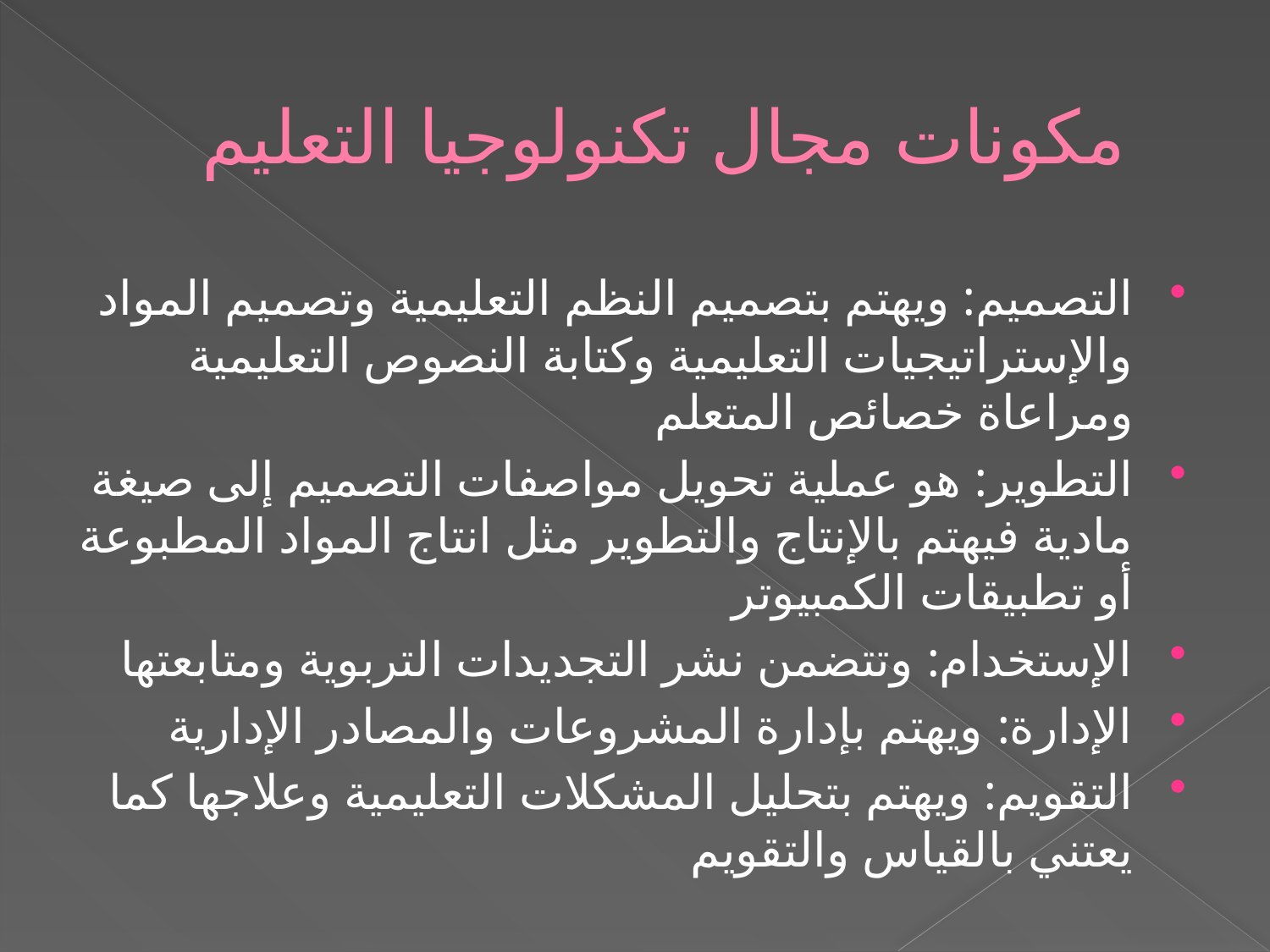

# مكونات مجال تكنولوجيا التعليم
التصميم: ويهتم بتصميم النظم التعليمية وتصميم المواد والإستراتيجيات التعليمية وكتابة النصوص التعليمية ومراعاة خصائص المتعلم
التطوير: هو عملية تحويل مواصفات التصميم إلى صيغة مادية فيهتم بالإنتاج والتطوير مثل انتاج المواد المطبوعة أو تطبيقات الكمبيوتر
الإستخدام: وتتضمن نشر التجديدات التربوية ومتابعتها
الإدارة: ويهتم بإدارة المشروعات والمصادر الإدارية
التقويم: ويهتم بتحليل المشكلات التعليمية وعلاجها كما يعتني بالقياس والتقويم